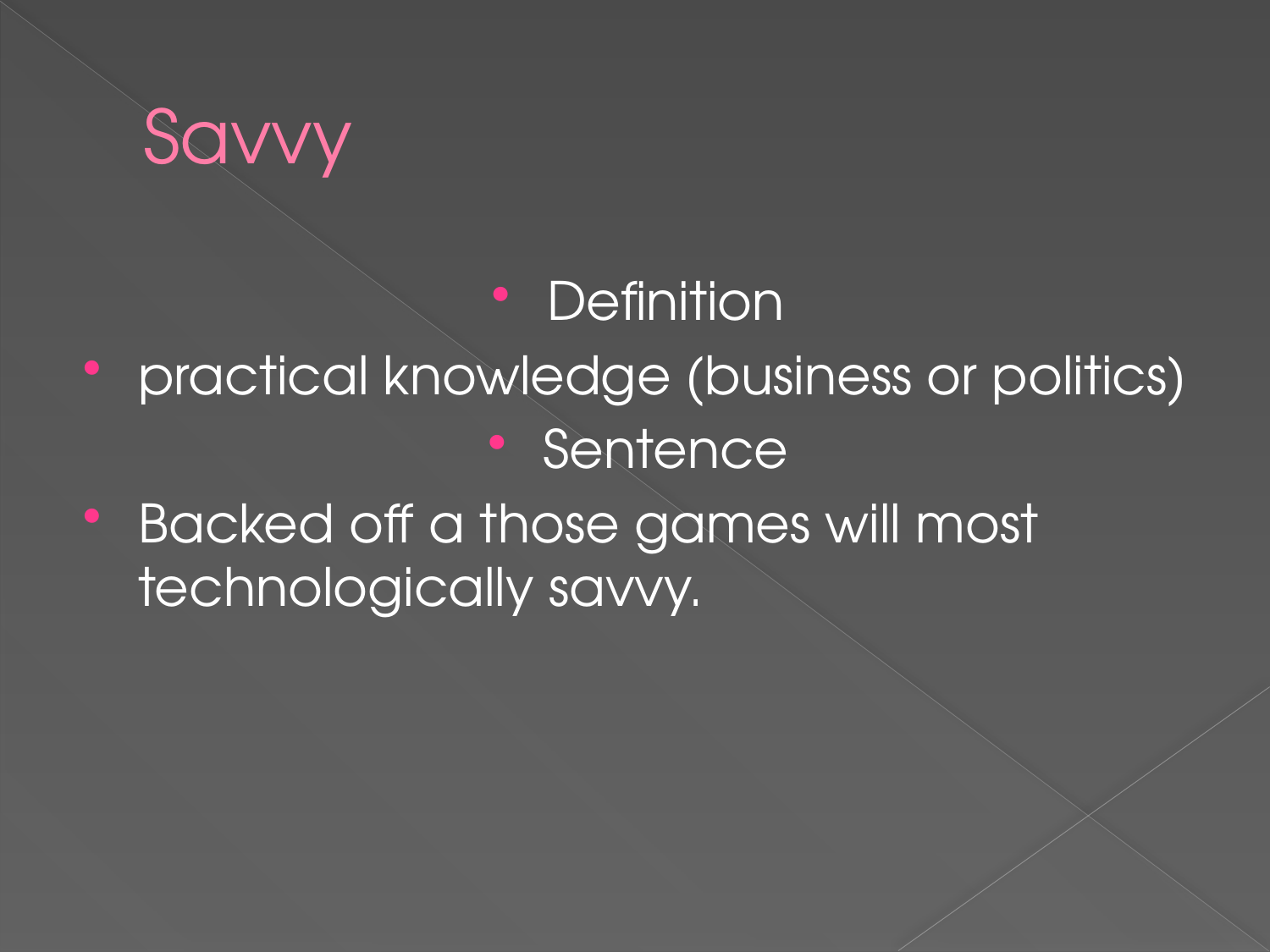

# Savvy
Definition
practical knowledge (business or politics)
Sentence
Backed off a those games will most technologically savvy.